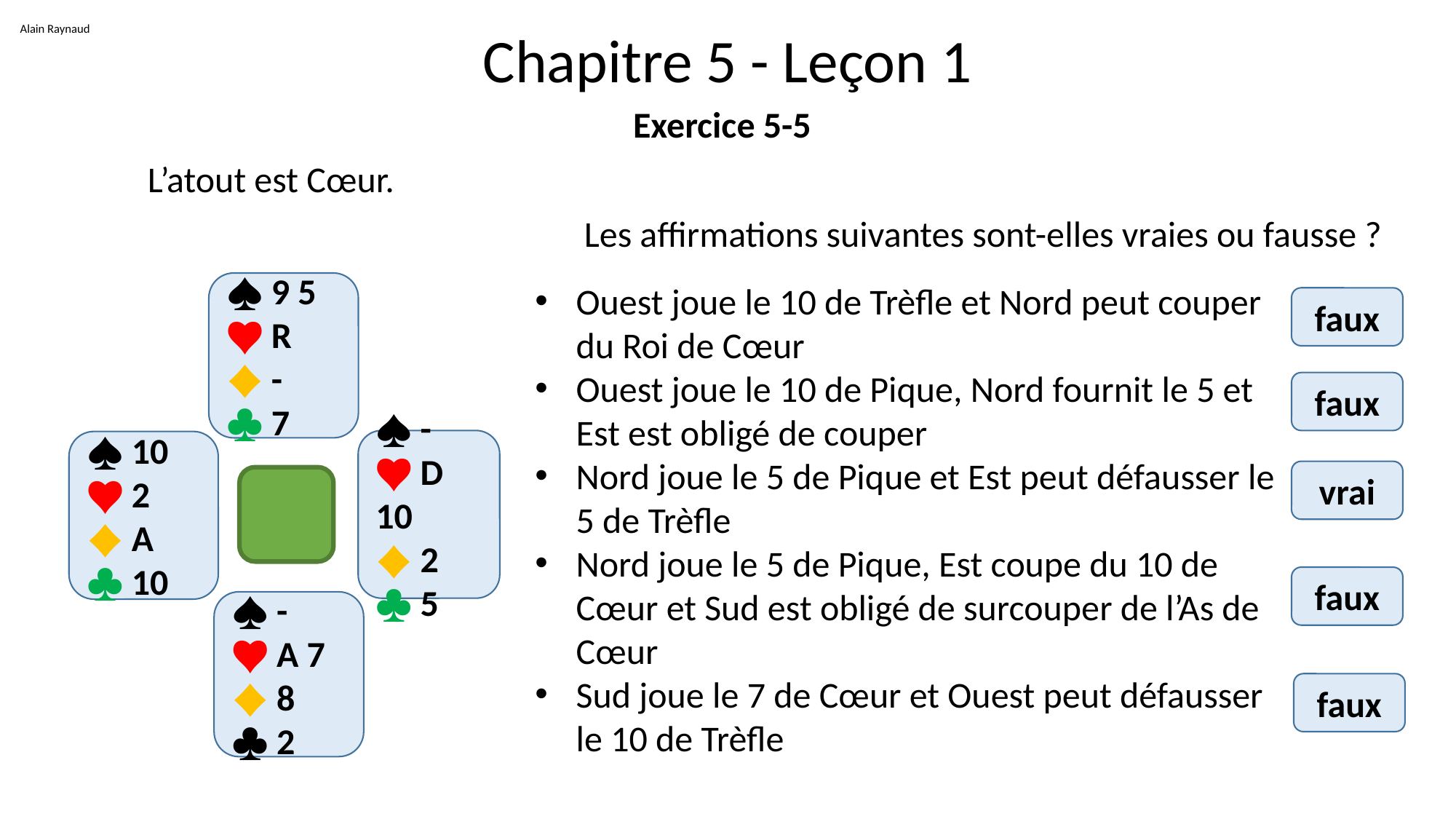

Alain Raynaud
# Chapitre 5 - Leçon 1
Exercice 5-5
	L’atout est Cœur.
					Les affirmations suivantes sont-elles vraies ou fausse ?

♠ 9 5
♥ R
♦ -
♣ 7
♠ -
♥ D 10
♦ 2
♣ 5
♠ 10
♥ 2
♦ A
♣ 10

♠ -
♥ A 7
♦ 8
♣ 2
Ouest joue le 10 de Trèfle et Nord peut couper du Roi de Cœur
Ouest joue le 10 de Pique, Nord fournit le 5 et Est est obligé de couper
Nord joue le 5 de Pique et Est peut défausser le 5 de Trèfle
Nord joue le 5 de Pique, Est coupe du 10 de Cœur et Sud est obligé de surcouper de l’As de Cœur
Sud joue le 7 de Cœur et Ouest peut défausser le 10 de Trèfle
faux
faux
vrai
faux
faux